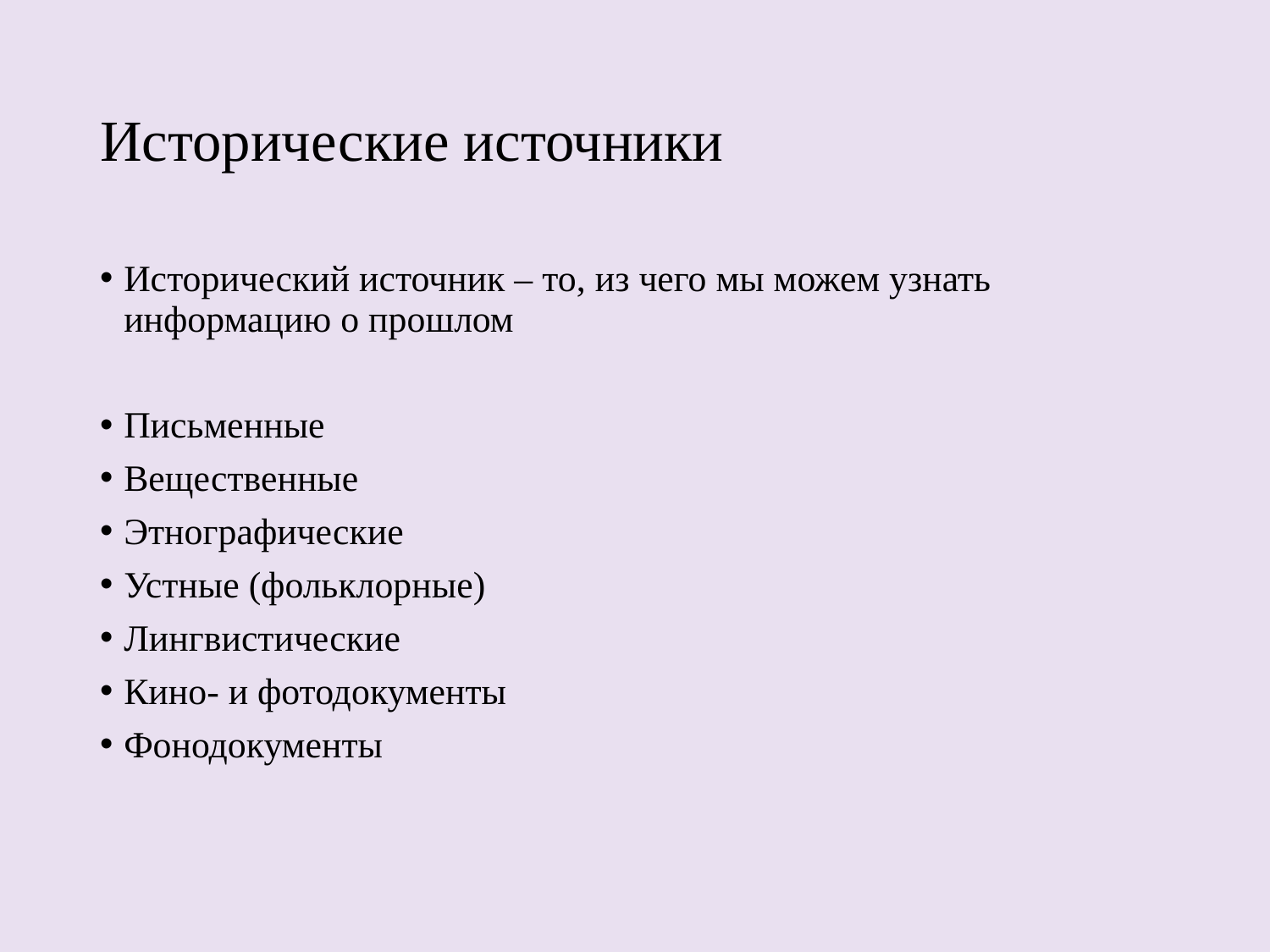

# Исторические источники
Исторический источник – то, из чего мы можем узнать информацию о прошлом

Письменные
Вещественные
Этнографические
Устные (фольклорные)
Лингвистические
Кино- и фотодокументы
Фонодокументы